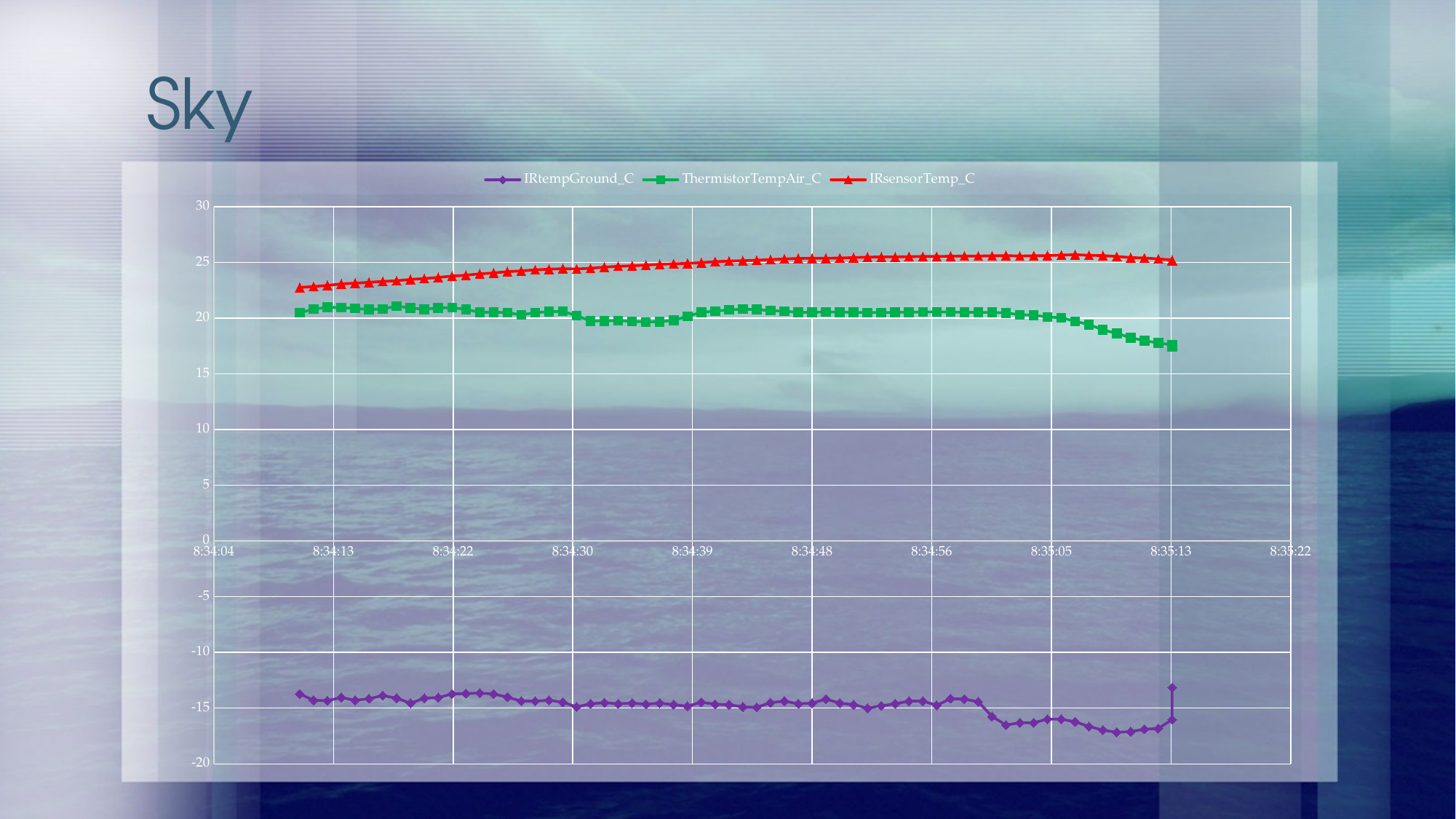

# Sky

### Chart

| Category | IRtempGround_C | ThermistorTempAir_C | IRsensorTemp_C |
|---|---|---|---|